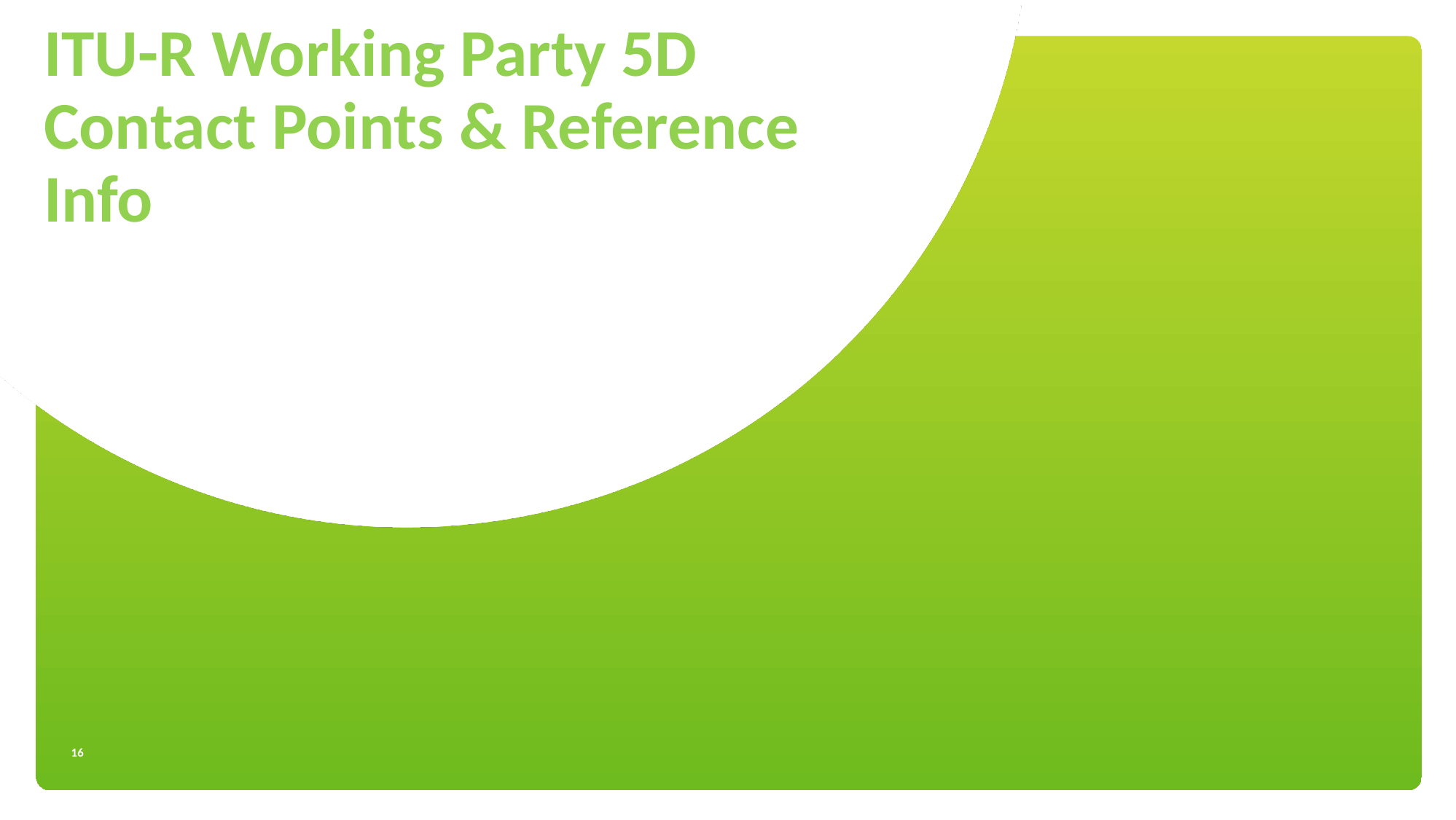

# ITU-R Working Party 5D Contact Points & Reference Info
16